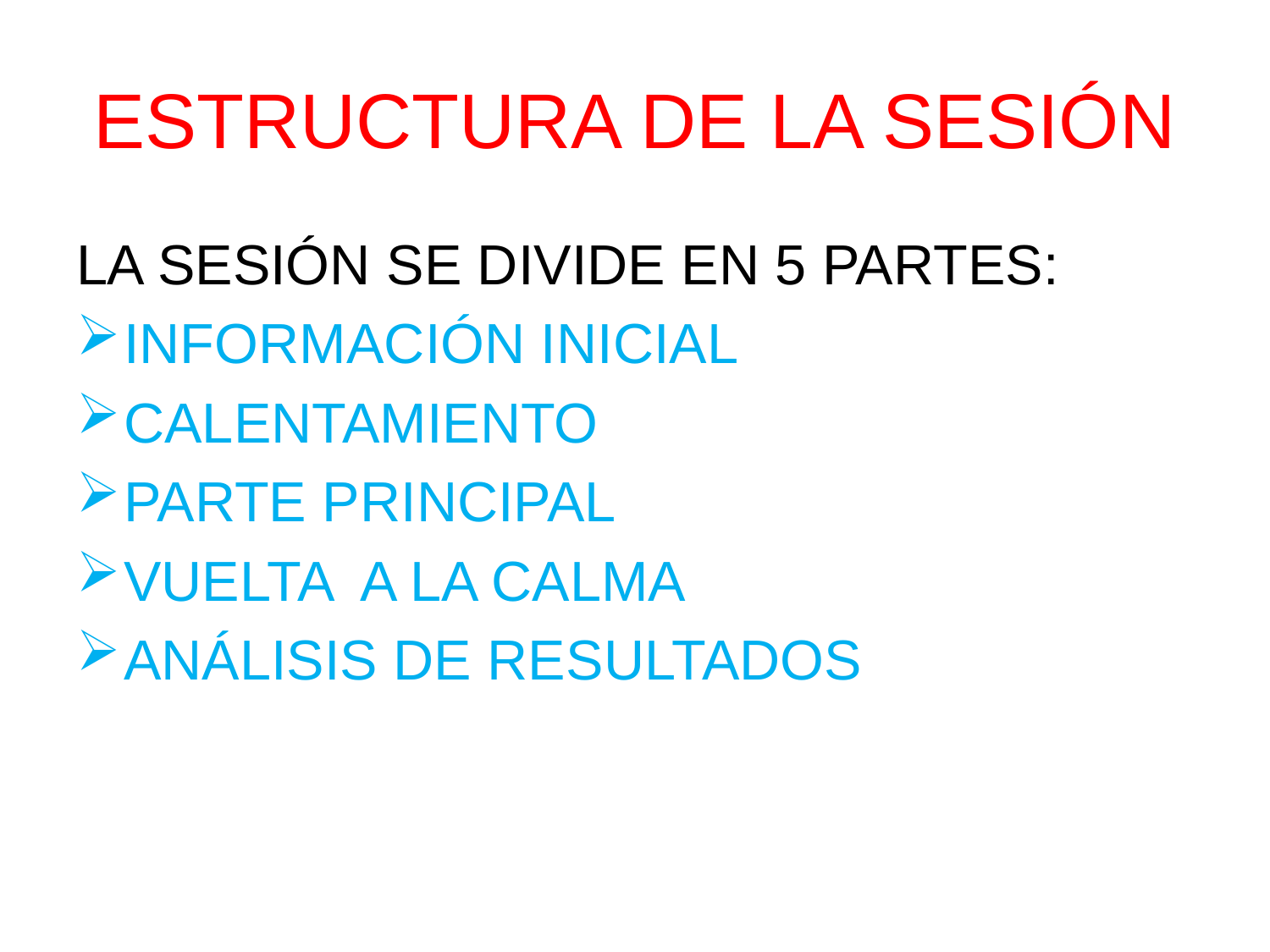

# ESTRUCTURA DE LA SESIÓN
LA SESIÓN SE DIVIDE EN 5 PARTES:
INFORMACIÓN INICIAL
CALENTAMIENTO
PARTE PRINCIPAL
VUELTA  A LA CALMA
ANÁLISIS DE RESULTADOS